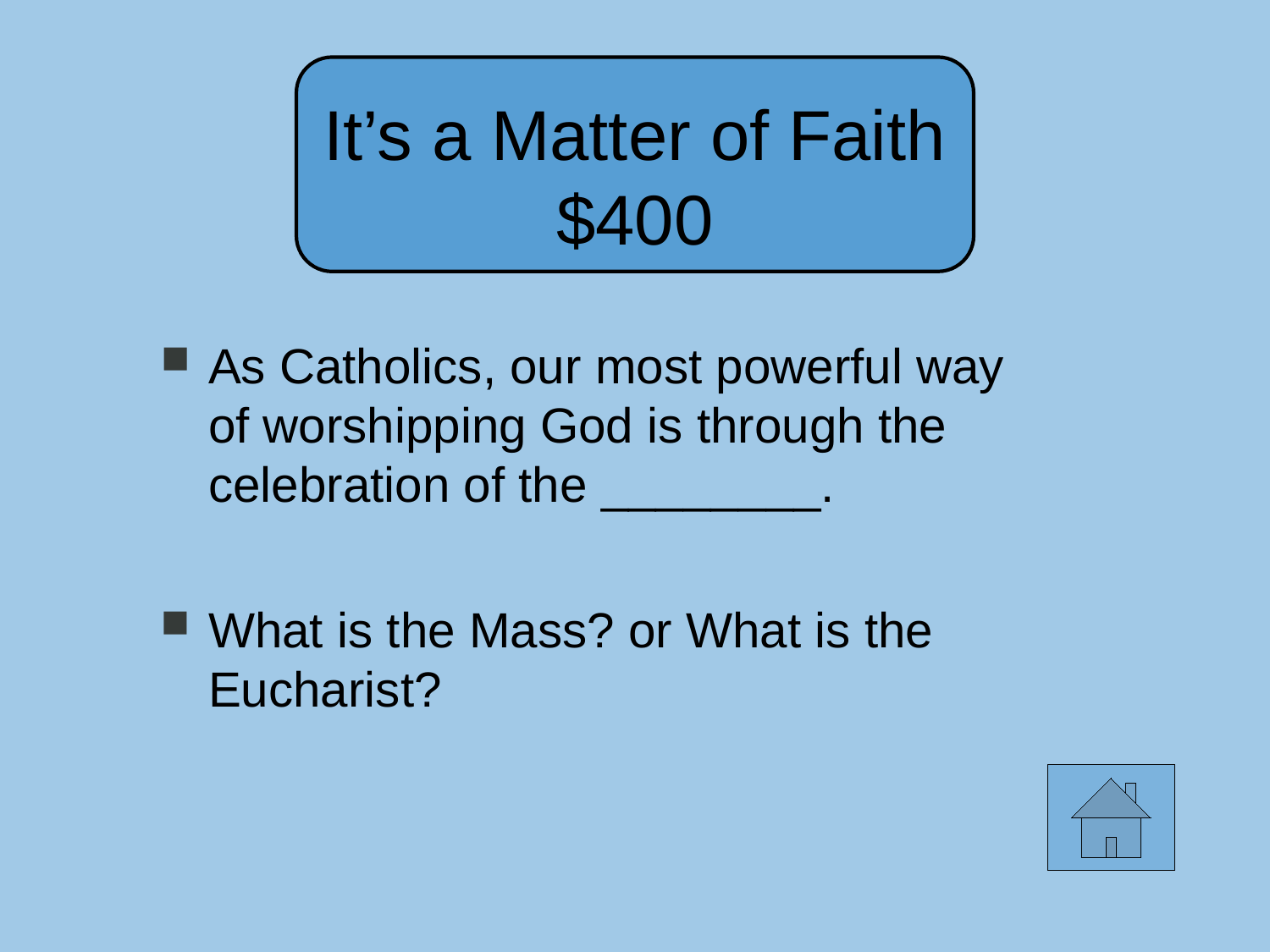

It’s a Matter of Faith
$400
As Catholics, our most powerful way
of worshipping God is through the celebration of the ________.

What is the Mass? or What is the Eucharist?